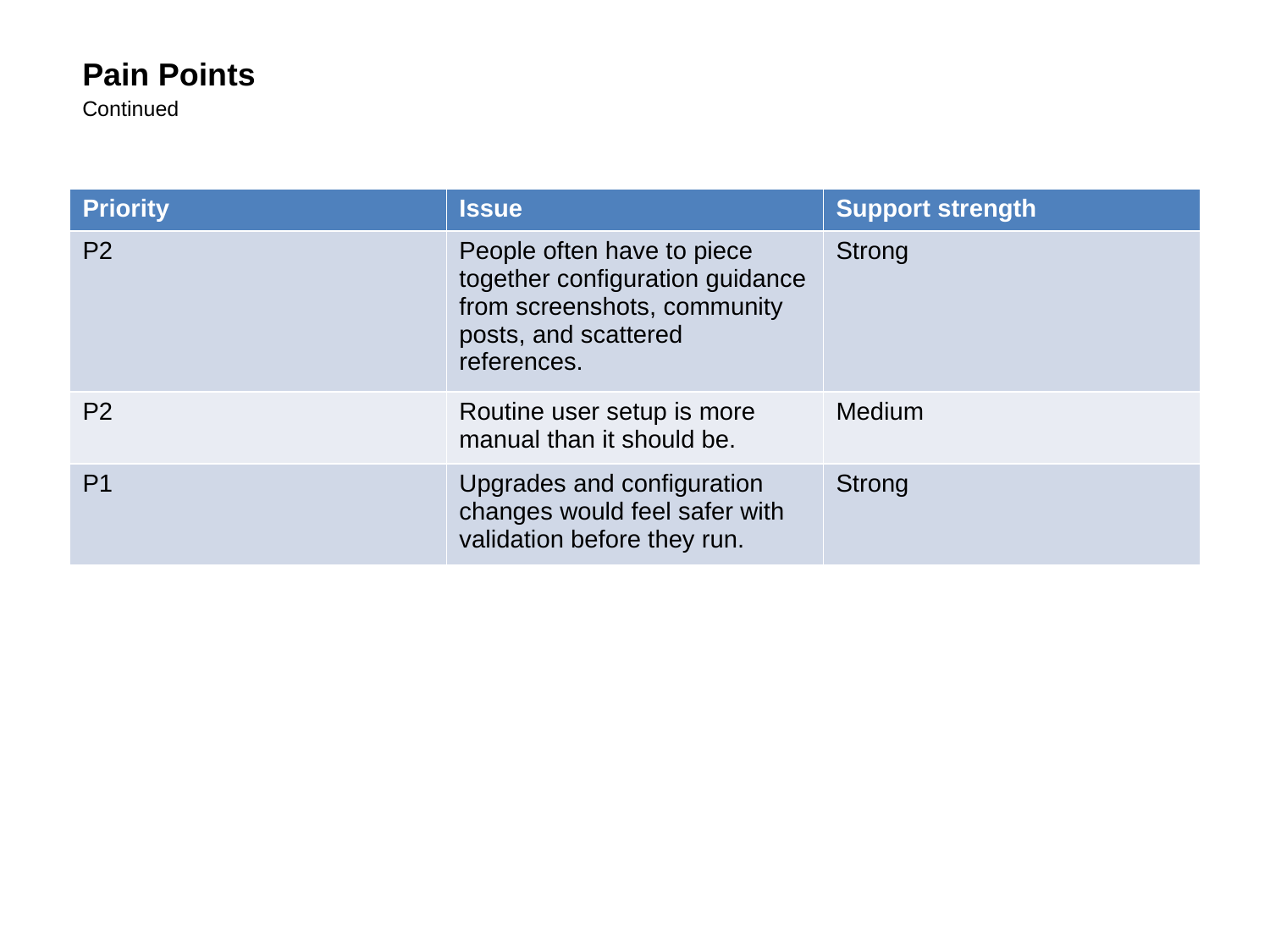

Pain Points
Continued
| Priority | Issue | Support strength |
| --- | --- | --- |
| P2 | People often have to piece together configuration guidance from screenshots, community posts, and scattered references. | Strong |
| P2 | Routine user setup is more manual than it should be. | Medium |
| P1 | Upgrades and configuration changes would feel safer with validation before they run. | Strong |